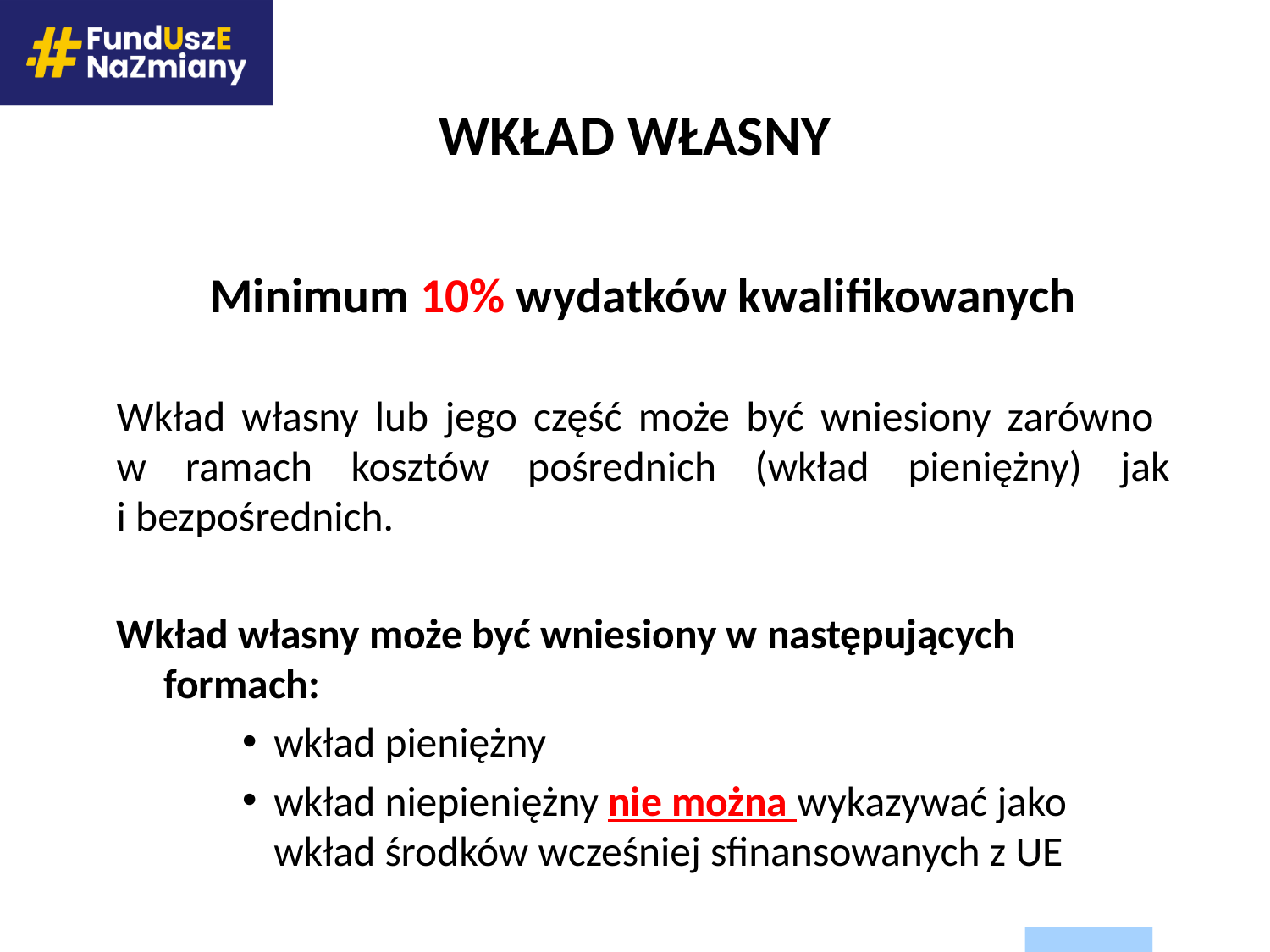

# WKŁAD WŁASNY
Minimum 10% wydatków kwalifikowanych

Wkład własny lub jego część może być wniesiony zarówno
w ramach kosztów pośrednich (wkład pieniężny) jak i bezpośrednich.

Wkład własny może być wniesiony w następujących formach:
wkład pieniężny
wkład niepieniężny nie można wykazywać jako wkład środków wcześniej sfinansowanych z UE